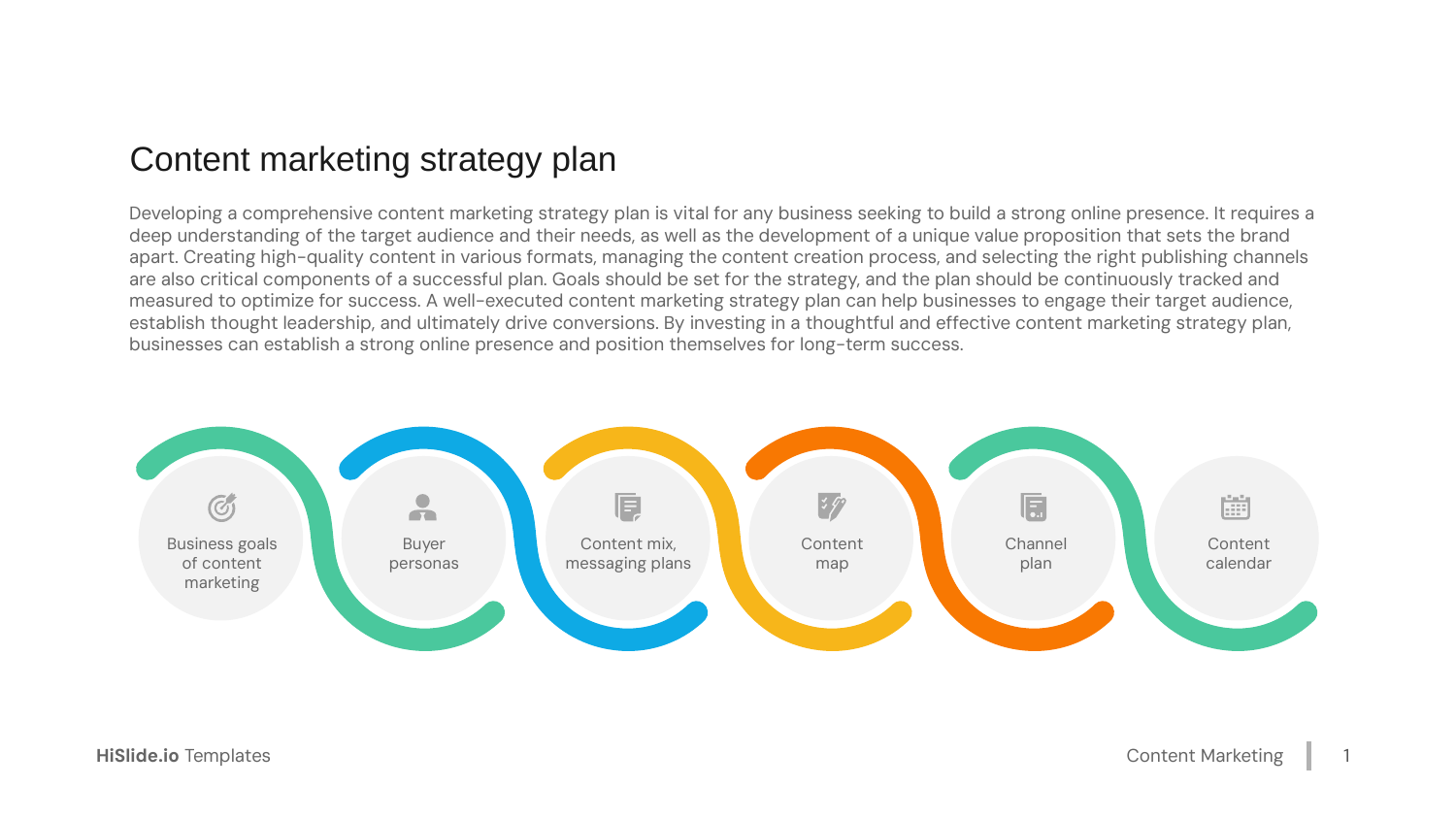

Content marketing strategy plan
Developing a comprehensive content marketing strategy plan is vital for any business seeking to build a strong online presence. It requires a deep understanding of the target audience and their needs, as well as the development of a unique value proposition that sets the brand apart. Creating high-quality content in various formats, managing the content creation process, and selecting the right publishing channels are also critical components of a successful plan. Goals should be set for the strategy, and the plan should be continuously tracked and measured to optimize for success. A well-executed content marketing strategy plan can help businesses to engage their target audience, establish thought leadership, and ultimately drive conversions. By investing in a thoughtful and effective content marketing strategy plan, businesses can establish a strong online presence and position themselves for long-term success.

Business goals of content marketing
Buyer personas
Content mix, messaging plans
Content map
Channel plan
Content calendar
1